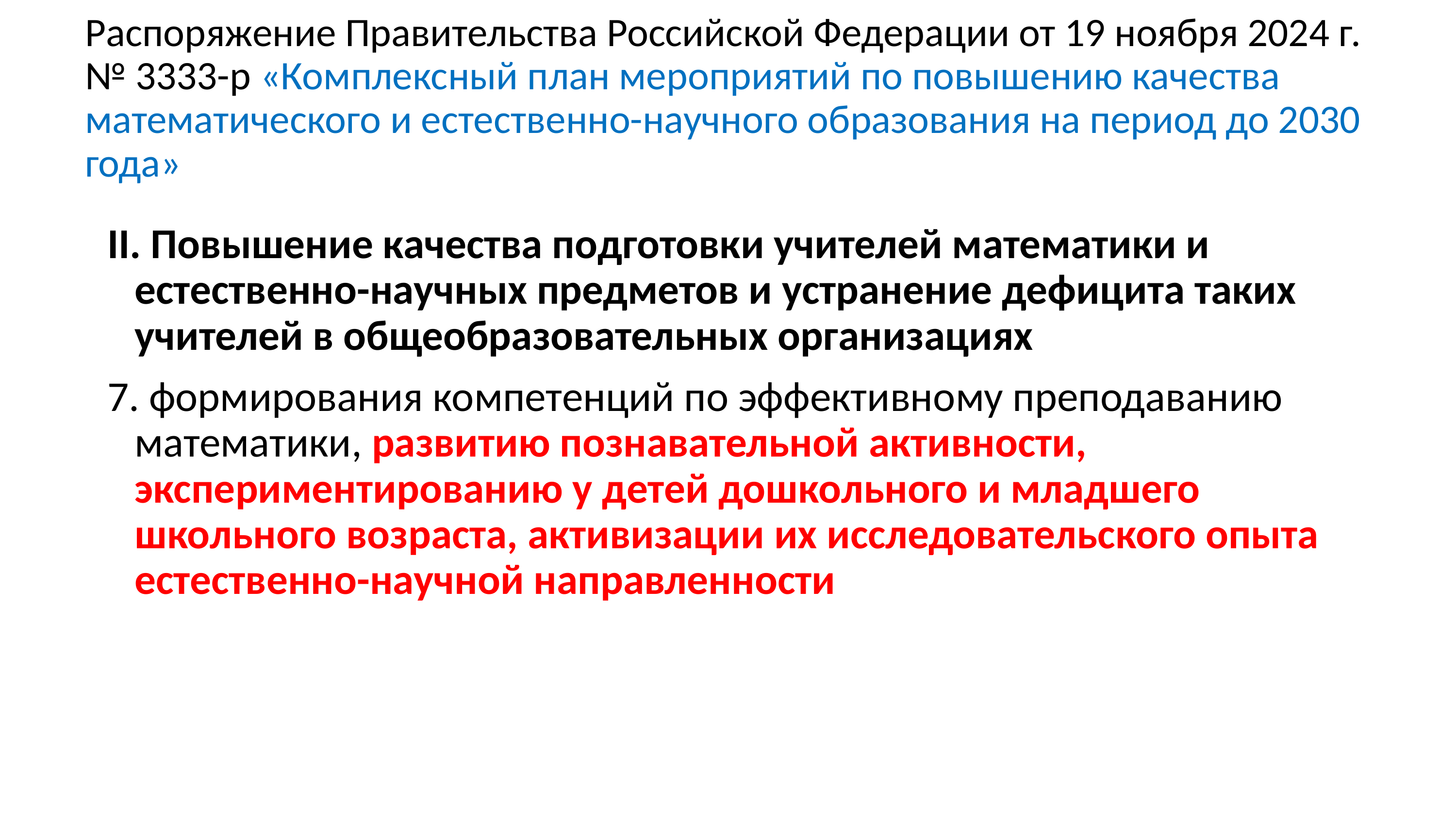

# Распоряжение Правительства Российской Федерации от 19 ноября 2024 г. № 3333-р «Комплексный план мероприятий по повышению качества математического и естественно-научного образования на период до 2030 года»
II. Повышение качества подготовки учителей математики и естественно-научных предметов и устранение дефицита таких учителей в общеобразовательных организациях
7. формирования компетенций по эффективному преподаванию математики, развитию познавательной активности, экспериментированию у детей дошкольного и младшего школьного возраста, активизации их исследовательского опыта естественно-научной направленности